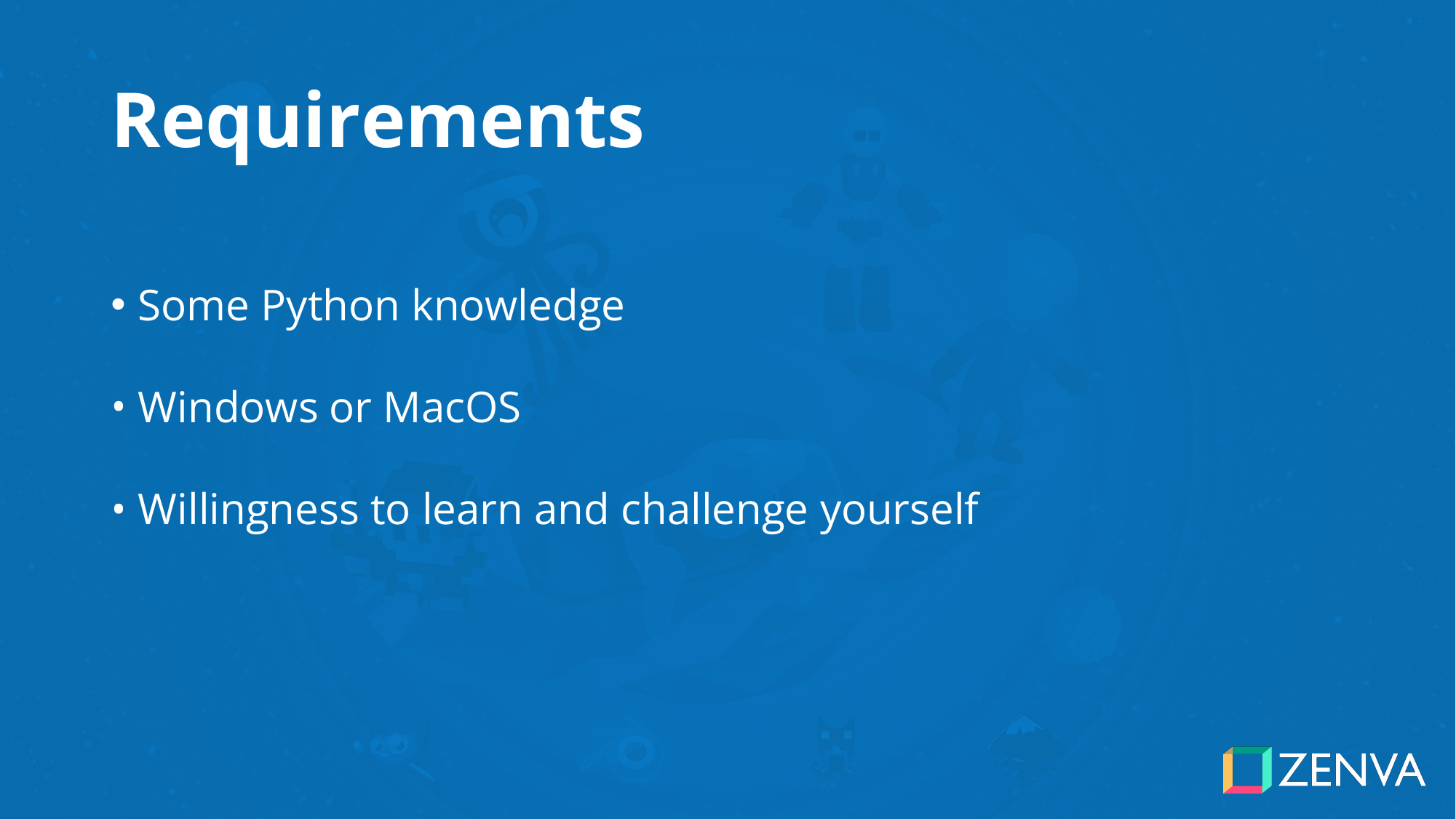

# Requirements
Some Python knowledge
Windows or MacOS
Willingness to learn and challenge yourself